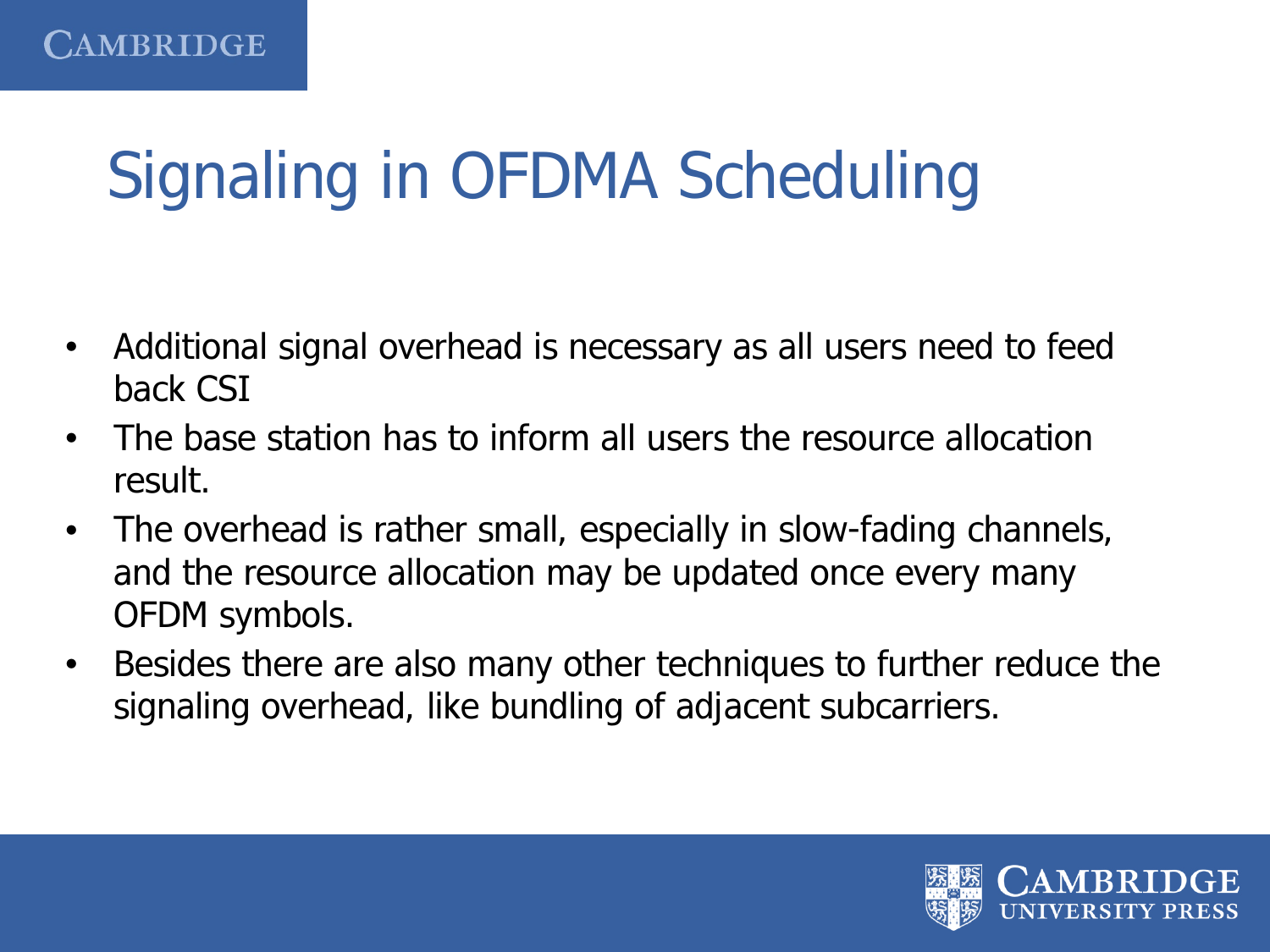

# Signaling in OFDMA Scheduling
Additional signal overhead is necessary as all users need to feed back CSI
The base station has to inform all users the resource allocation result.
The overhead is rather small, especially in slow-fading channels, and the resource allocation may be updated once every many OFDM symbols.
Besides there are also many other techniques to further reduce the signaling overhead, like bundling of adjacent subcarriers.